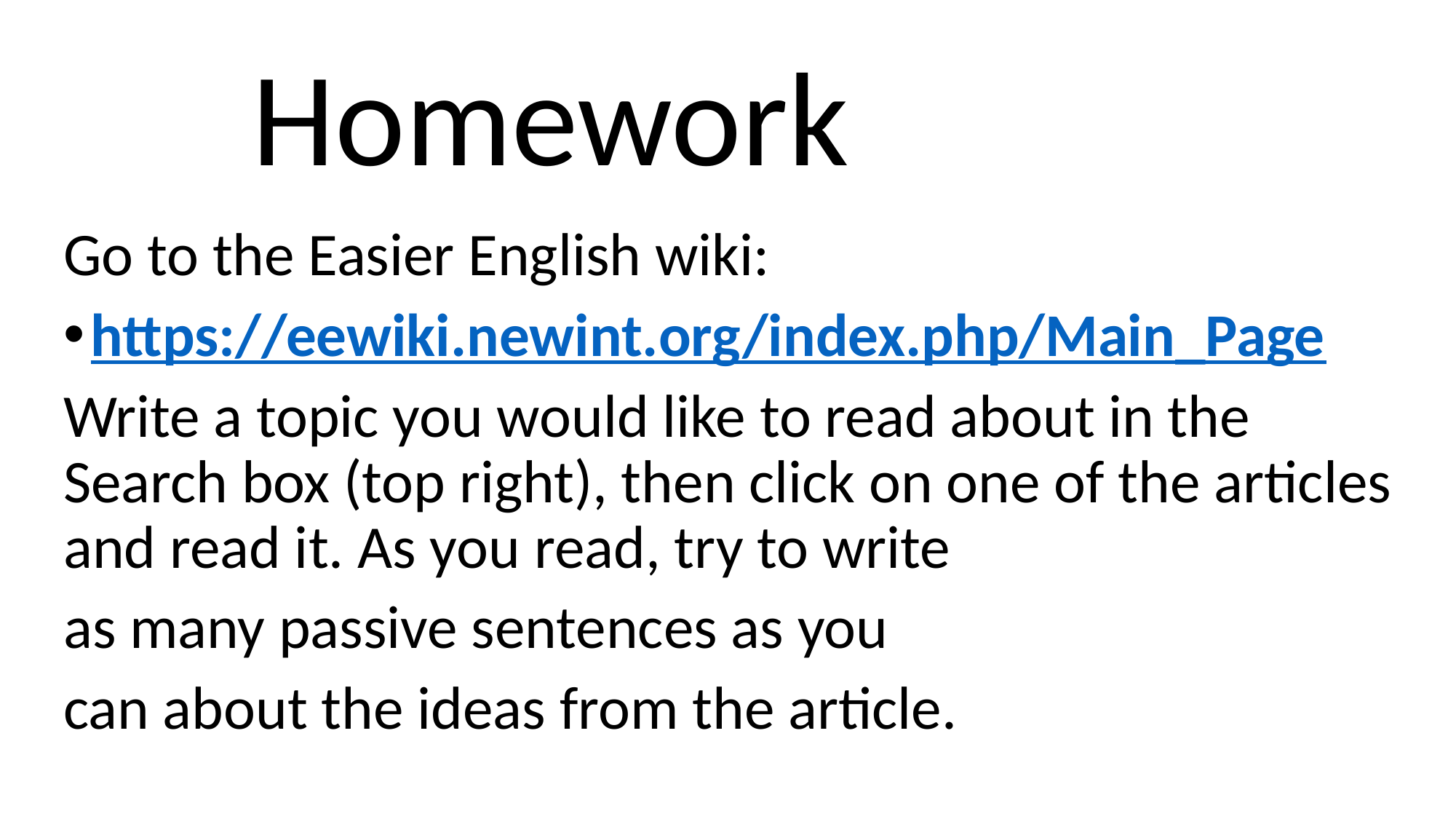

# Homework
Go to the Easier English wiki:
https://eewiki.newint.org/index.php/Main_Page
Write a topic you would like to read about in the Search box (top right), then click on one of the articles and read it. As you read, try to write
as many passive sentences as you
can about the ideas from the article.